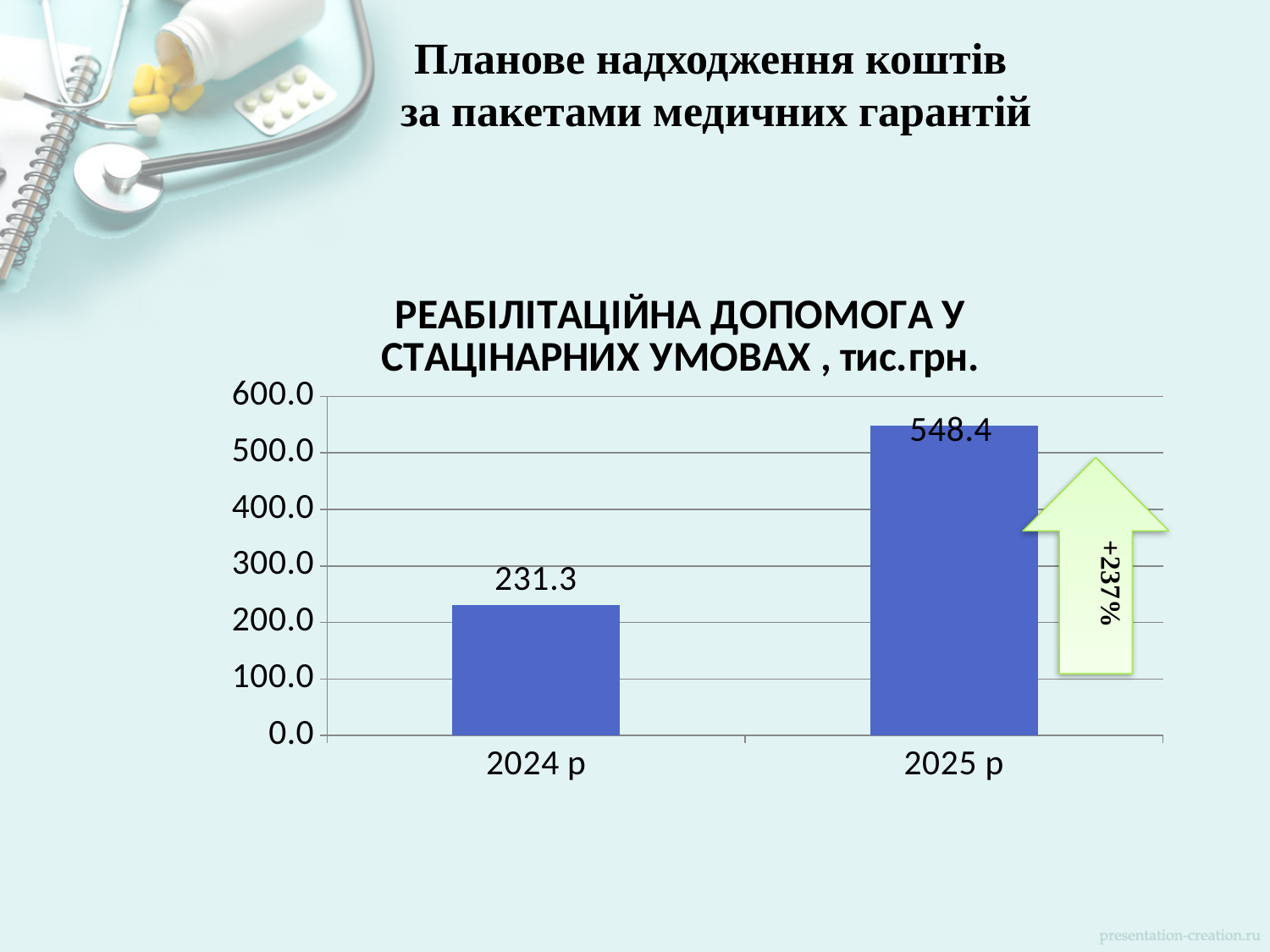

Планове надходження коштів
за пакетами медичних гарантій

### Chart: РЕАБІЛІТАЦІЙНА ДОПОМОГА У СТАЦІНАРНИХ УМОВАХ , тис.грн.

| Category | ВЕДЕННЯ ВАГІТНОСТІ В АМБУЛАТОРНИХ УМОВАХ, тис.грн. |
|---|---|
| 2024 р | 231.3 |
| 2025 р | 548.4 |